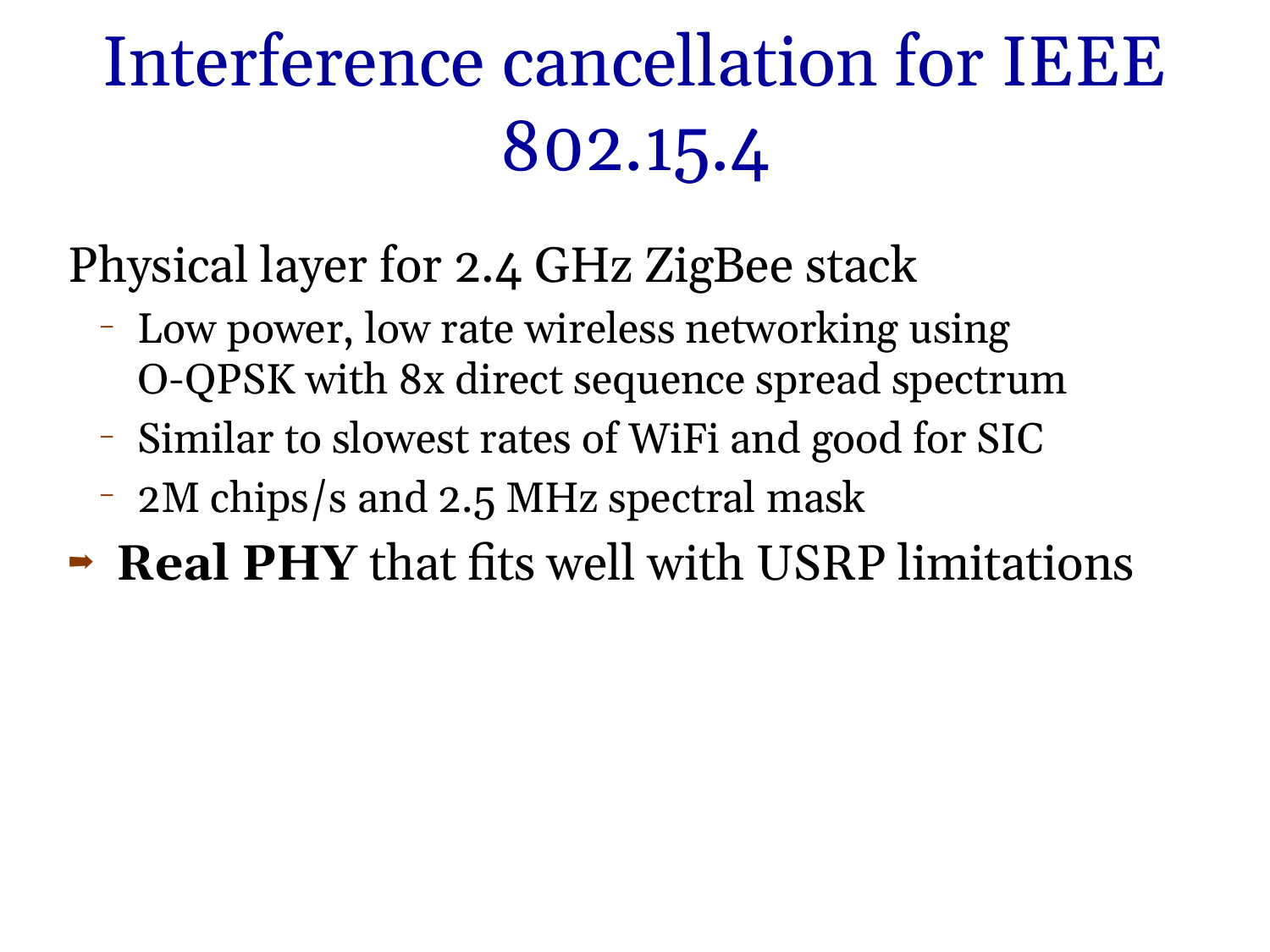

Interference cancellation for IEEE 802.15.4
Physical layer for 2.4 GHz ZigBee stack
Low power, low rate wireless networking using
O-QPSK with 8x direct sequence spread spectrum
Similar to slowest rates of WiFi and good for SIC
2M chips/s and 2.5 MHz spectral mask
Real PHY that fits well with USRP limitations